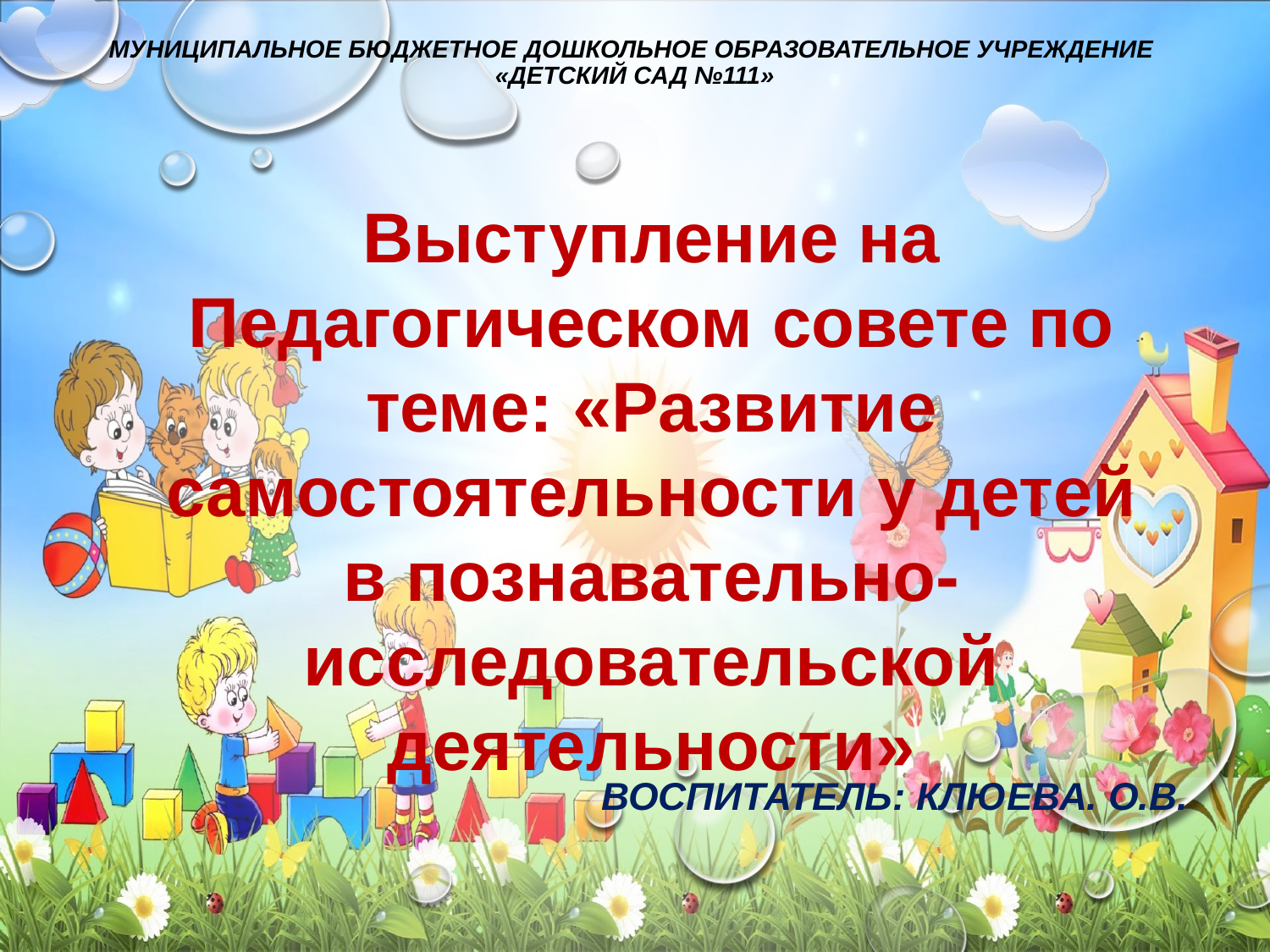

# Муниципальное бюджетное дошкольное образовательное учреждение «Детский сад №111»
Выступление на Педагогическом совете по теме: «Развитие самостоятельности у детей в познавательно-исследовательской деятельности»
Воспитатель: Клюева. О.В.